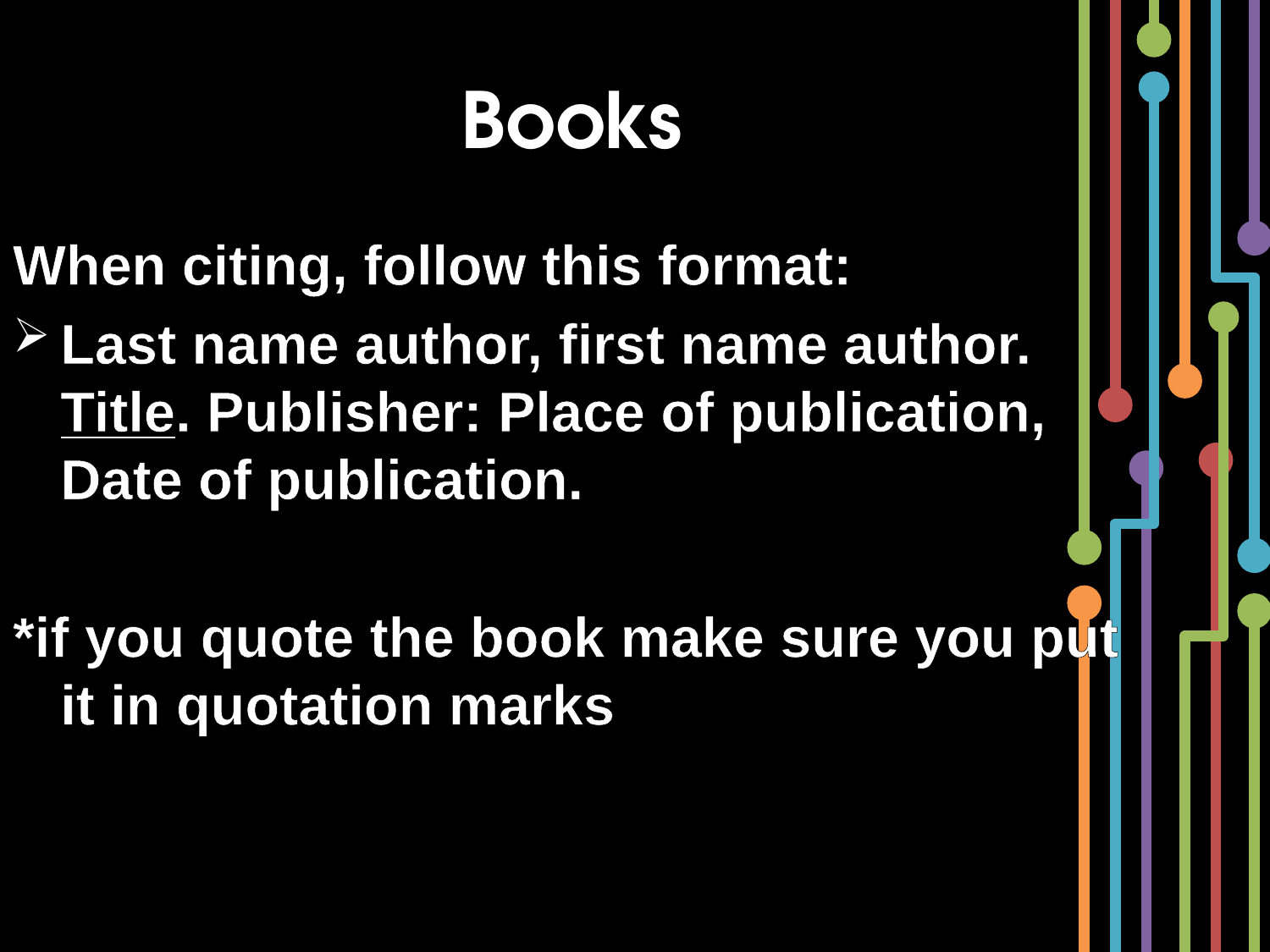

# Books
When citing, follow this format:
Last name author, first name author. Title. Publisher: Place of publication, Date of publication.

*if you quote the book make sure you put it in quotation marks